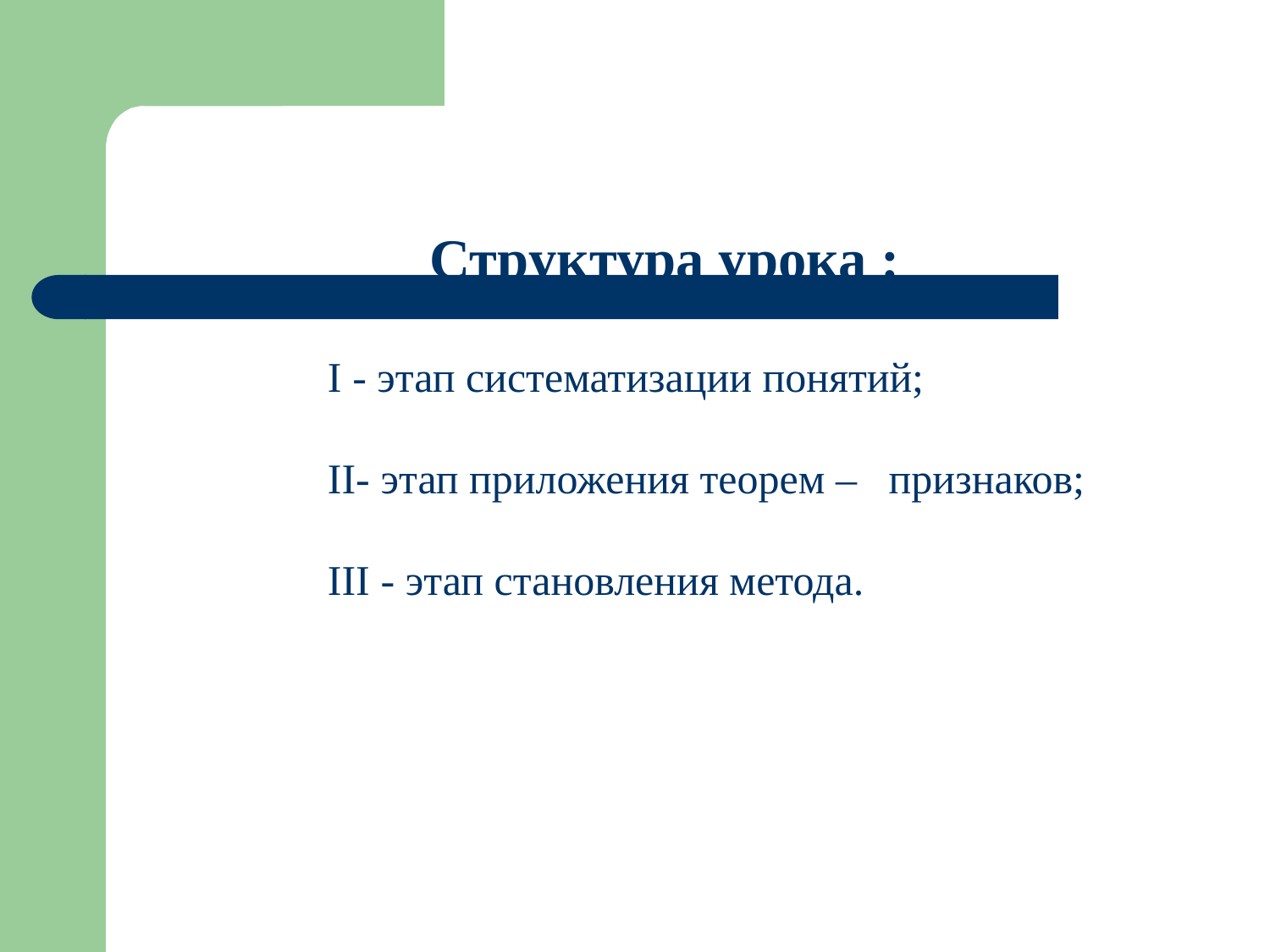

Структура урока :
I - этап систематизации понятий;

II- этап приложения теорем –   признаков;

III - этап становления метода.